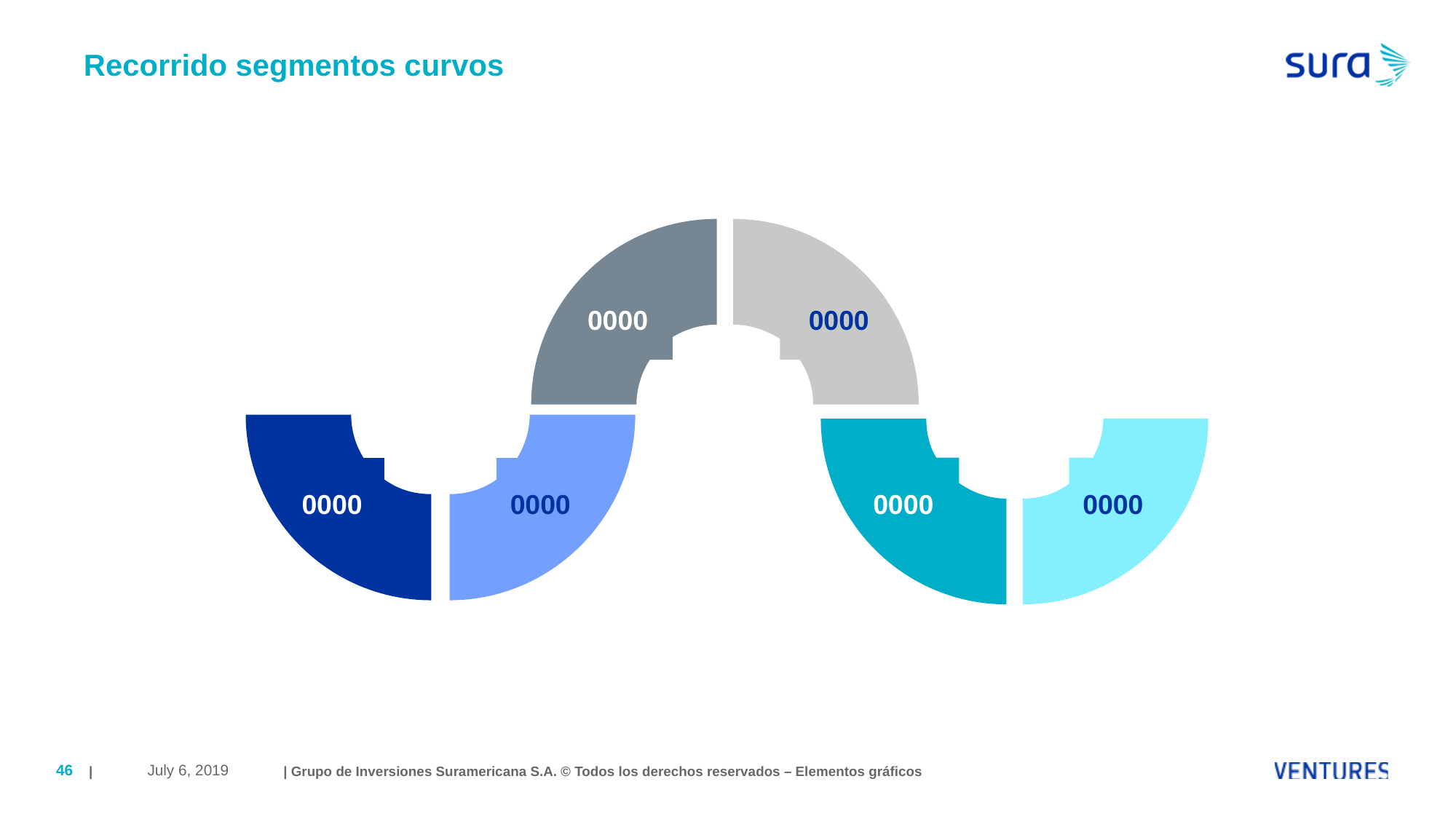

# Recorrido segmentos curvos

0000
0000

0000
0000
0000
0000
|                                                  | Grupo de Inversiones Suramericana S.A. © Todos los derechos reservados – Elementos gráficos
46
July 6, 2019